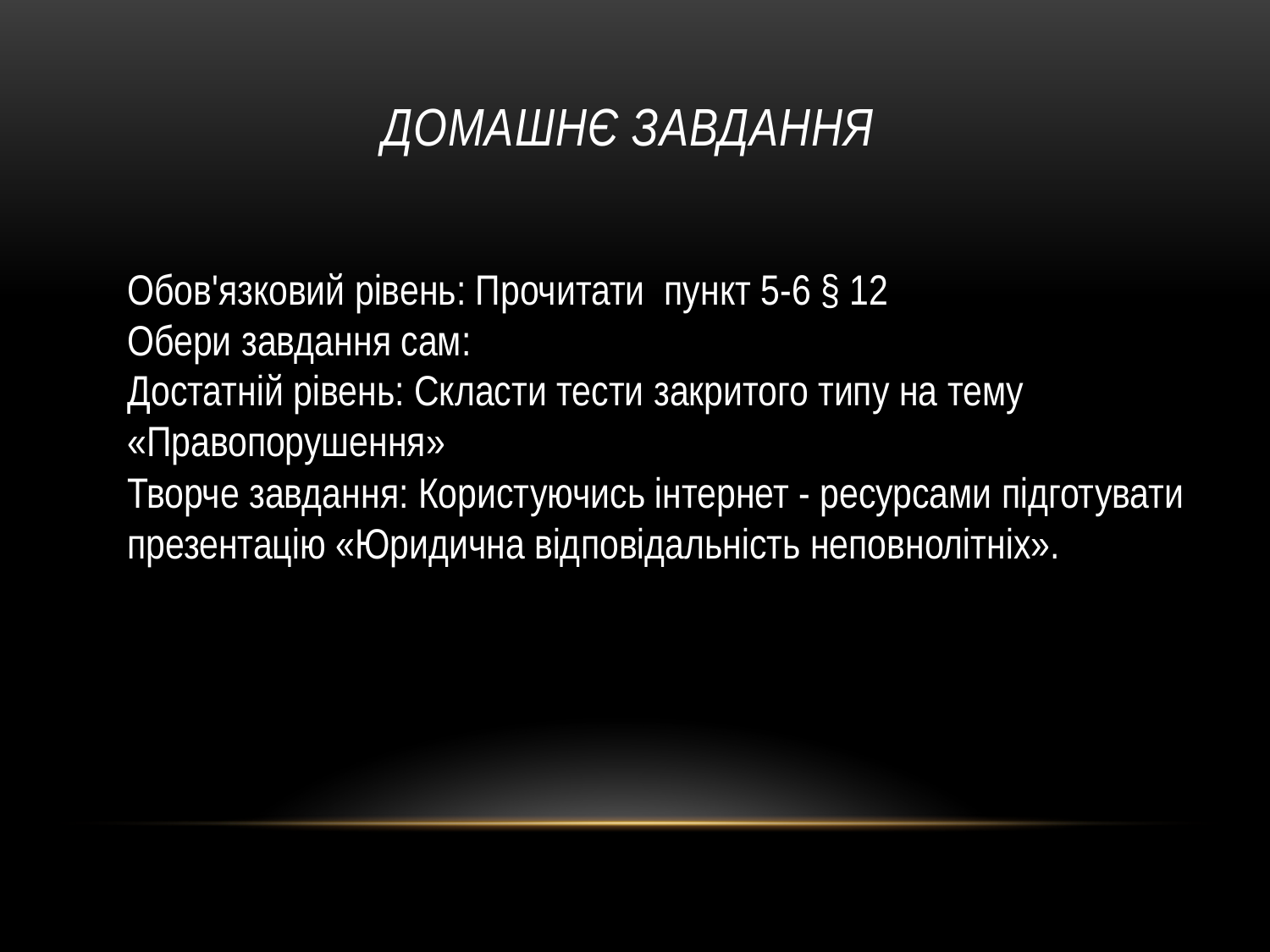

# Домашнє завдання
Обов'язковий рівень: Прочитати  пункт 5-6 § 12
Обери завдання сам:
Достатній рівень: Скласти тести закритого типу на тему «Правопорушення»
Творче завдання: Користуючись інтернет - ресурсами підготувати презентацію «Юридична відповідальність неповнолітніх».